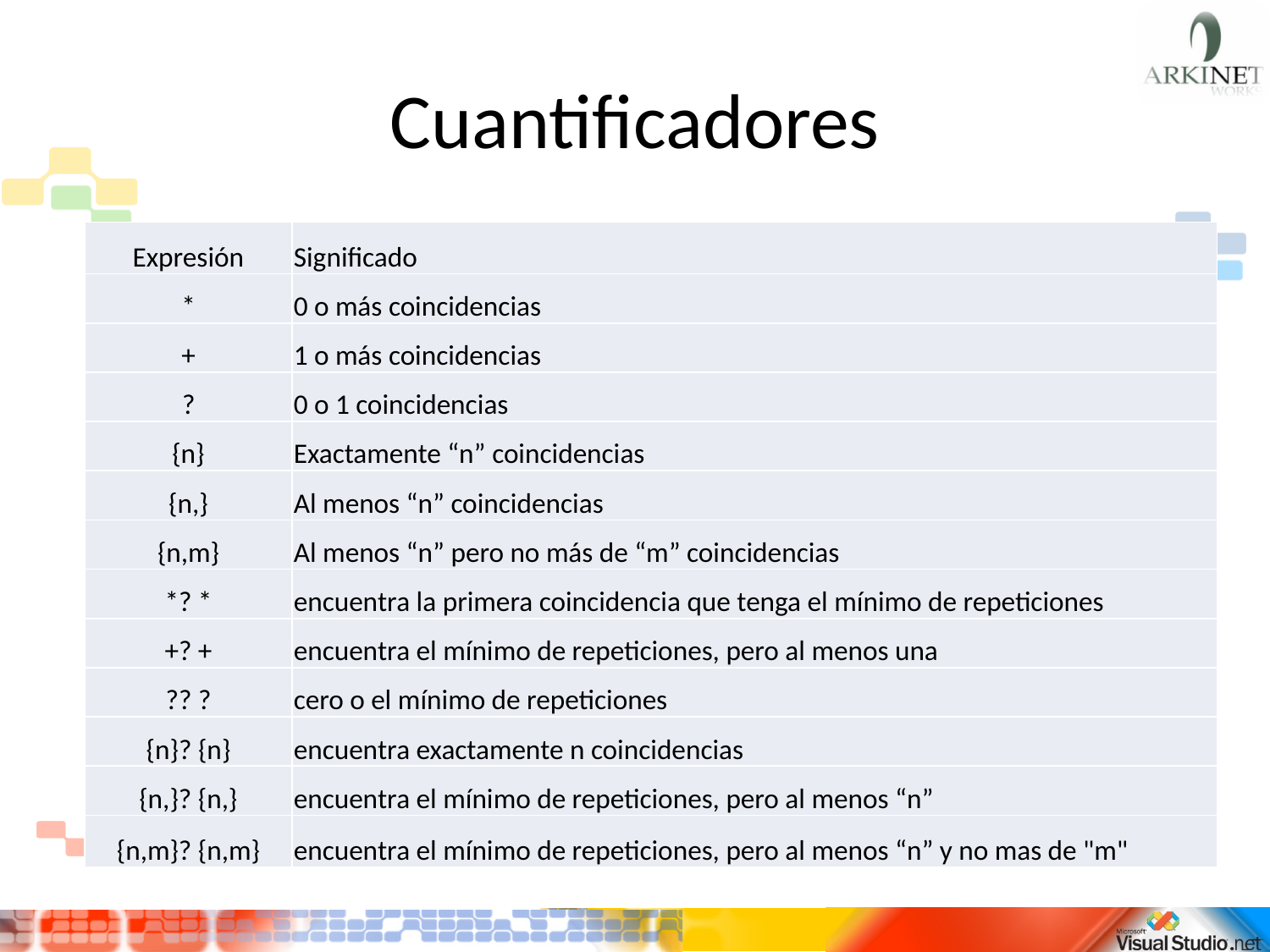

# Cuantificadores
| Expresión | Significado |
| --- | --- |
| \* | 0 o más coincidencias |
| + | 1 o más coincidencias |
| ? | 0 o 1 coincidencias |
| {n} | Exactamente “n” coincidencias |
| {n,} | Al menos “n” coincidencias |
| {n,m} | Al menos “n” pero no más de “m” coincidencias |
| \*? \* | encuentra la primera coincidencia que tenga el mínimo de repeticiones |
| +? + | encuentra el mínimo de repeticiones, pero al menos una |
| ?? ? | cero o el mínimo de repeticiones |
| {n}? {n} | encuentra exactamente n coincidencias |
| {n,}? {n,} | encuentra el mínimo de repeticiones, pero al menos “n” |
| {n,m}? {n,m} | encuentra el mínimo de repeticiones, pero al menos “n” y no mas de "m" |